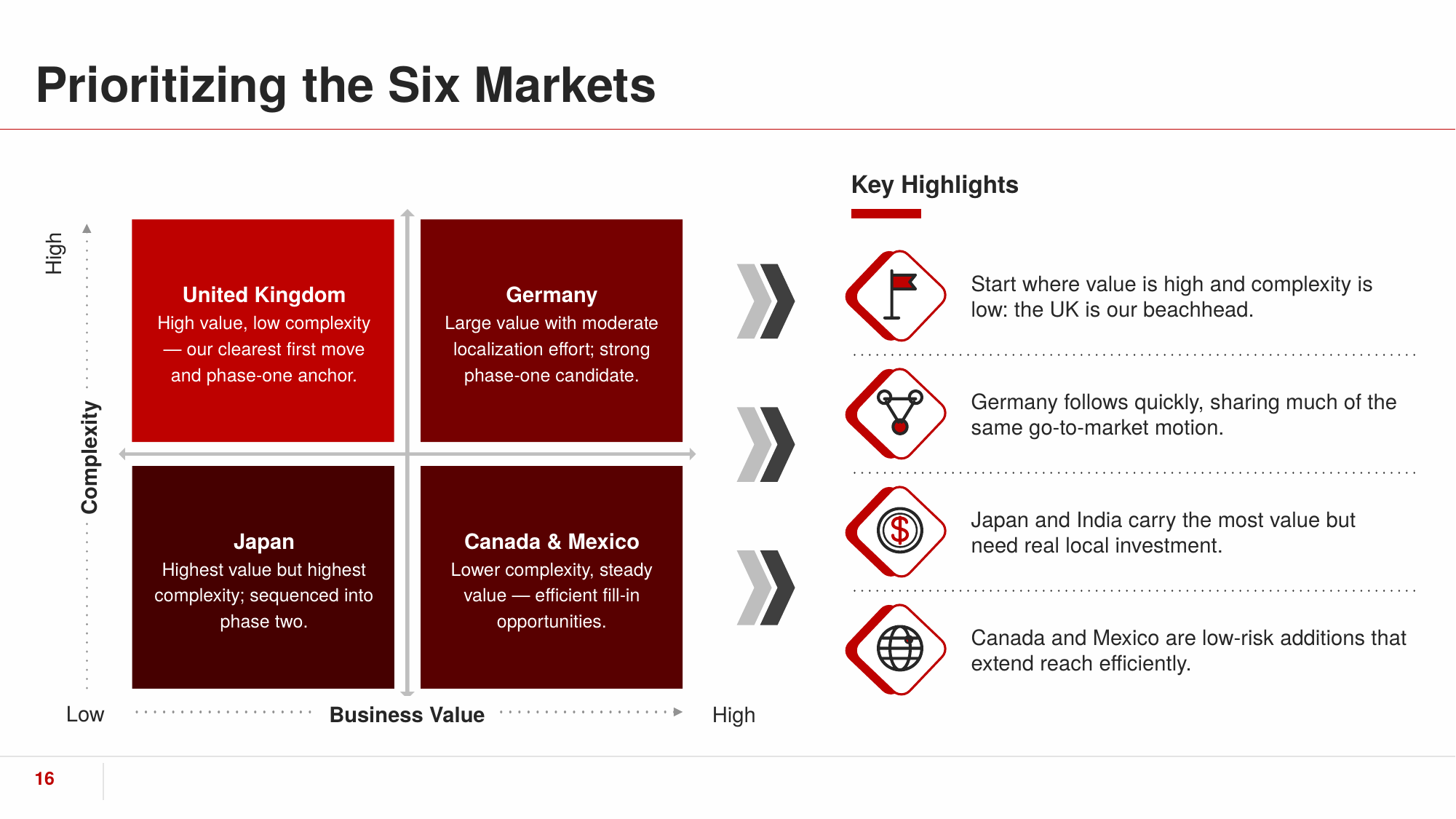

# Prioritizing the Six Markets
Key Highlights

High
United Kingdom
High value, low complexity — our clearest first move and phase-one anchor.
Germany
Large value with moderate localization effort; strong phase-one candidate.
Complexity

Japan
Highest value but highest complexity; sequenced into phase two.
Canada & Mexico
Lower complexity, steady value — efficient fill-in opportunities.
Low
High
Business Value
Start where value is high and complexity is low: the UK is our beachhead.

Germany follows quickly, sharing much of the same go-to-market motion.

Japan and India carry the most value but need real local investment.

Canada and Mexico are low-risk additions that extend reach efficiently.

16